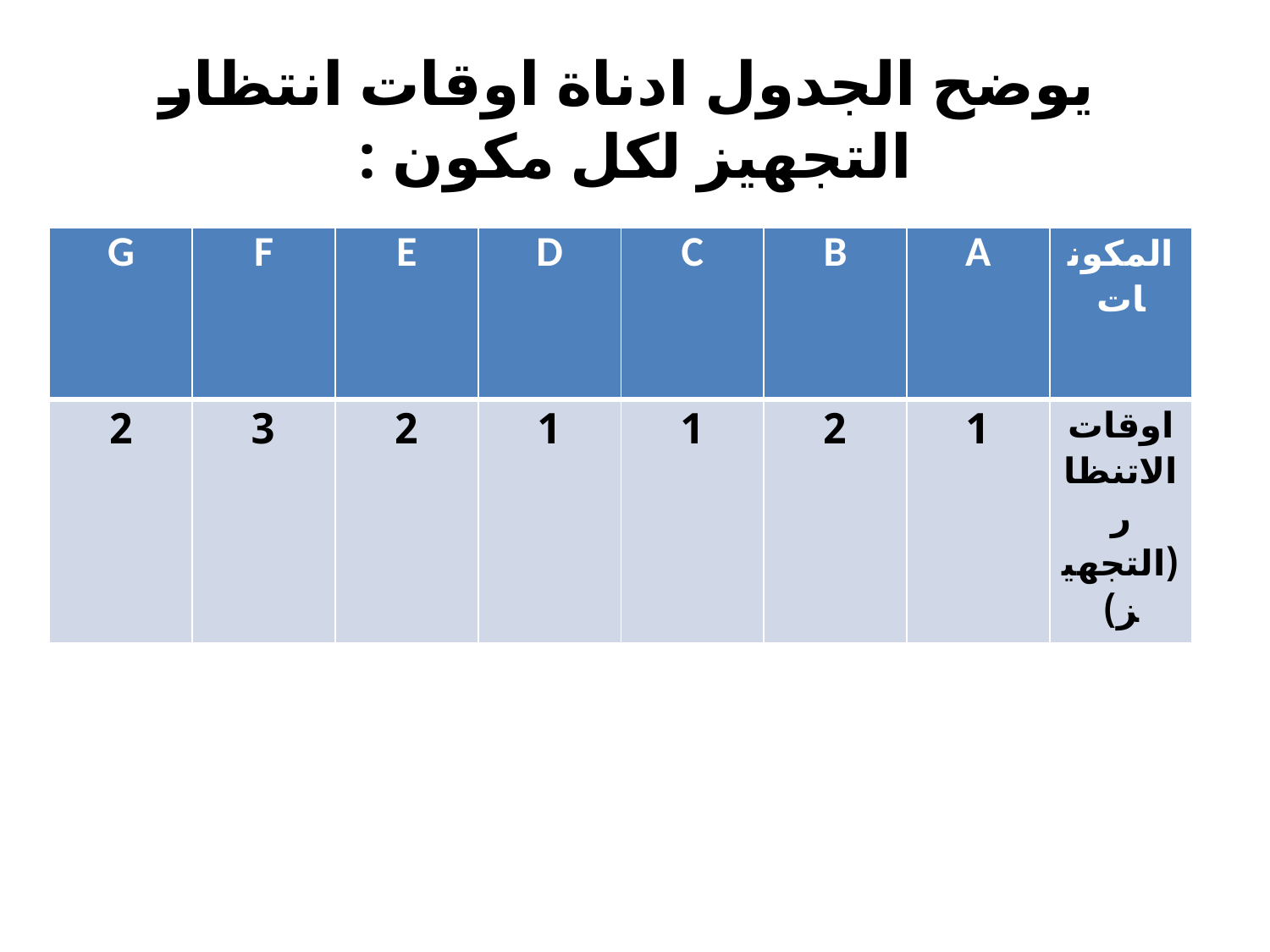

# يوضح الجدول ادناة اوقات انتظار التجهيز لكل مكون :
| G | F | E | D | C | B | A | المكونات |
| --- | --- | --- | --- | --- | --- | --- | --- |
| 2 | 3 | 2 | 1 | 1 | 2 | 1 | اوقات الاتنظار (التجهيز) |